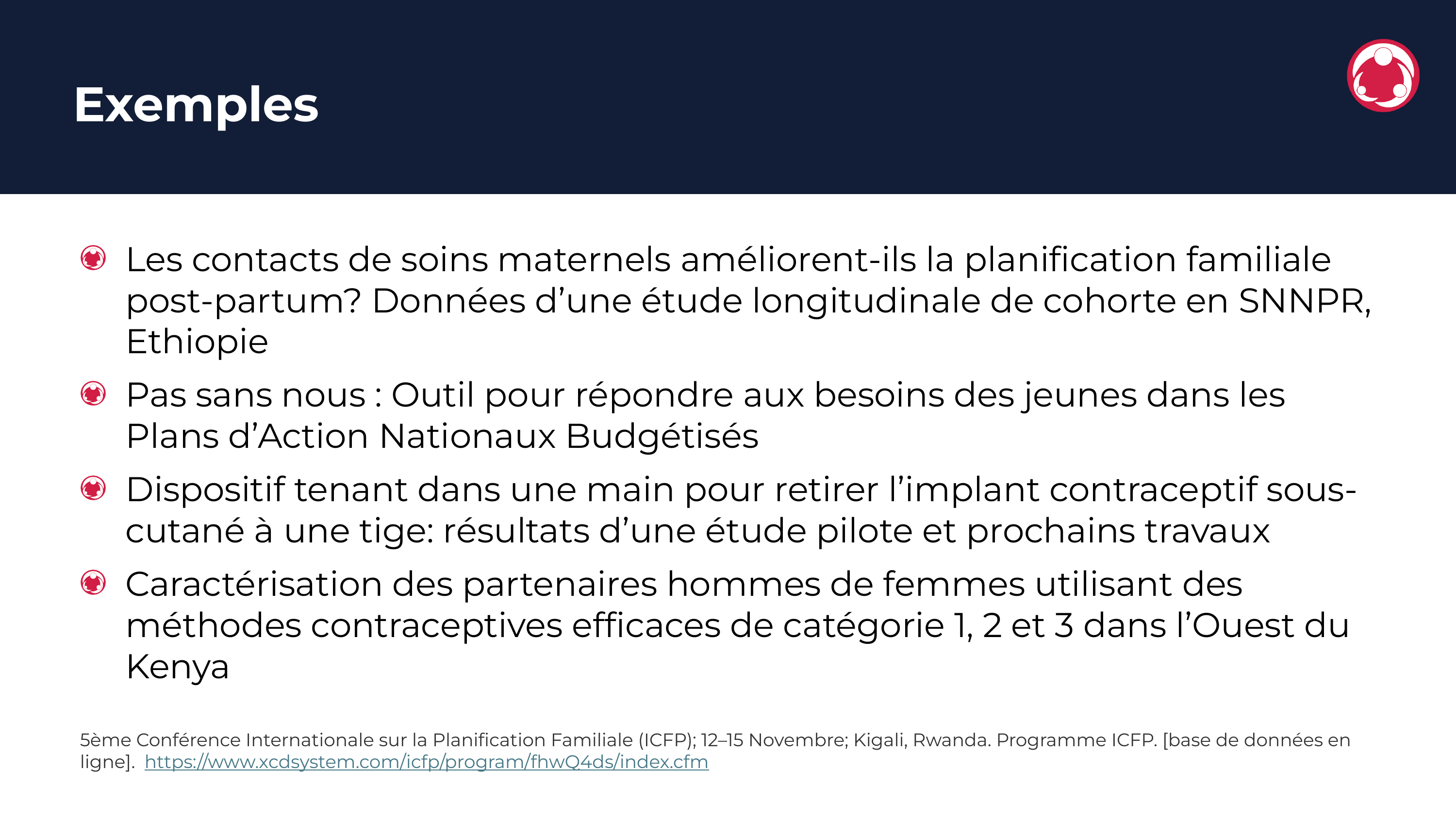

Exemples
Les contacts de soins maternels améliorent-ils la planification familiale post-partum? Données d’une étude longitudinale de cohorte en SNNPR, Ethiopie
Pas sans nous : Outil pour répondre aux besoins des jeunes dans les Plans d’Action Nationaux Budgétisés
Dispositif tenant dans une main pour retirer l’implant contraceptif sous-cutané à une tige: résultats d’une étude pilote et prochains travaux
Caractérisation des partenaires hommes de femmes utilisant des méthodes contraceptives efficaces de catégorie 1, 2 et 3 dans l’Ouest du Kenya
5ème Conférence Internationale sur la Planification Familiale (ICFP); 12–15 Novembre; Kigali, Rwanda. Programme ICFP. [base de données en ligne].  https://www.xcdsystem.com/icfp/program/fhwQ4ds/index.cfm